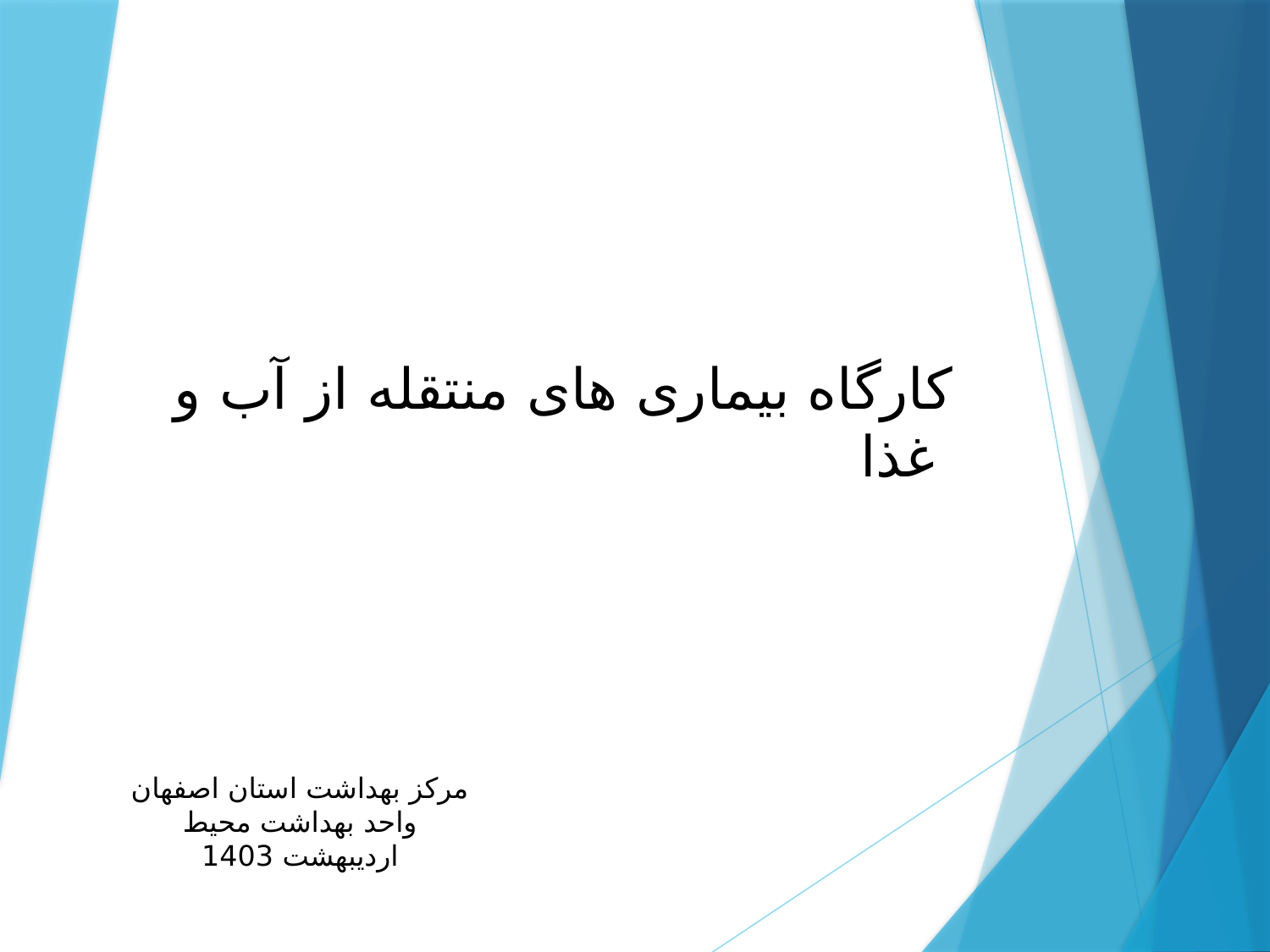

# کارگاه بیماری های منتقله از آب و غذا
مرکز بهداشت استان اصفهان
واحد بهداشت محیط
اردیبهشت 1403